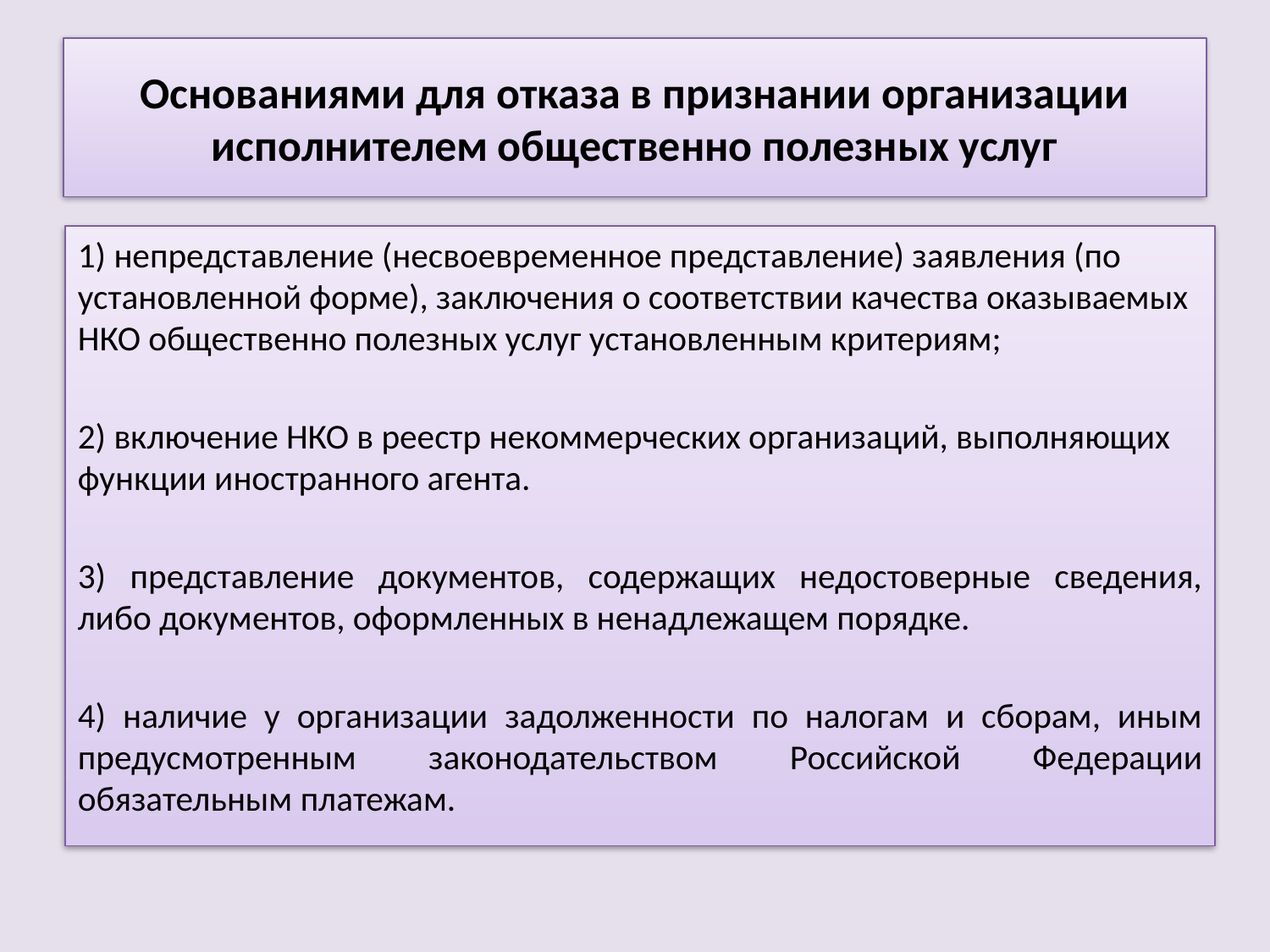

# Основаниями для отказа в признании организации исполнителем общественно полезных услуг
1) непредставление (несвоевременное представление) заявления (по установленной форме), заключения о соответствии качества оказываемых НКО общественно полезных услуг установленным критериям;

2) включение НКО в реестр некоммерческих организаций, выполняющих функции иностранного агента.

3) представление документов, содержащих недостоверные сведения, либо документов, оформленных в ненадлежащем порядке.

4) наличие у организации задолженности по налогам и сборам, иным предусмотренным законодательством Российской Федерации обязательным платежам.